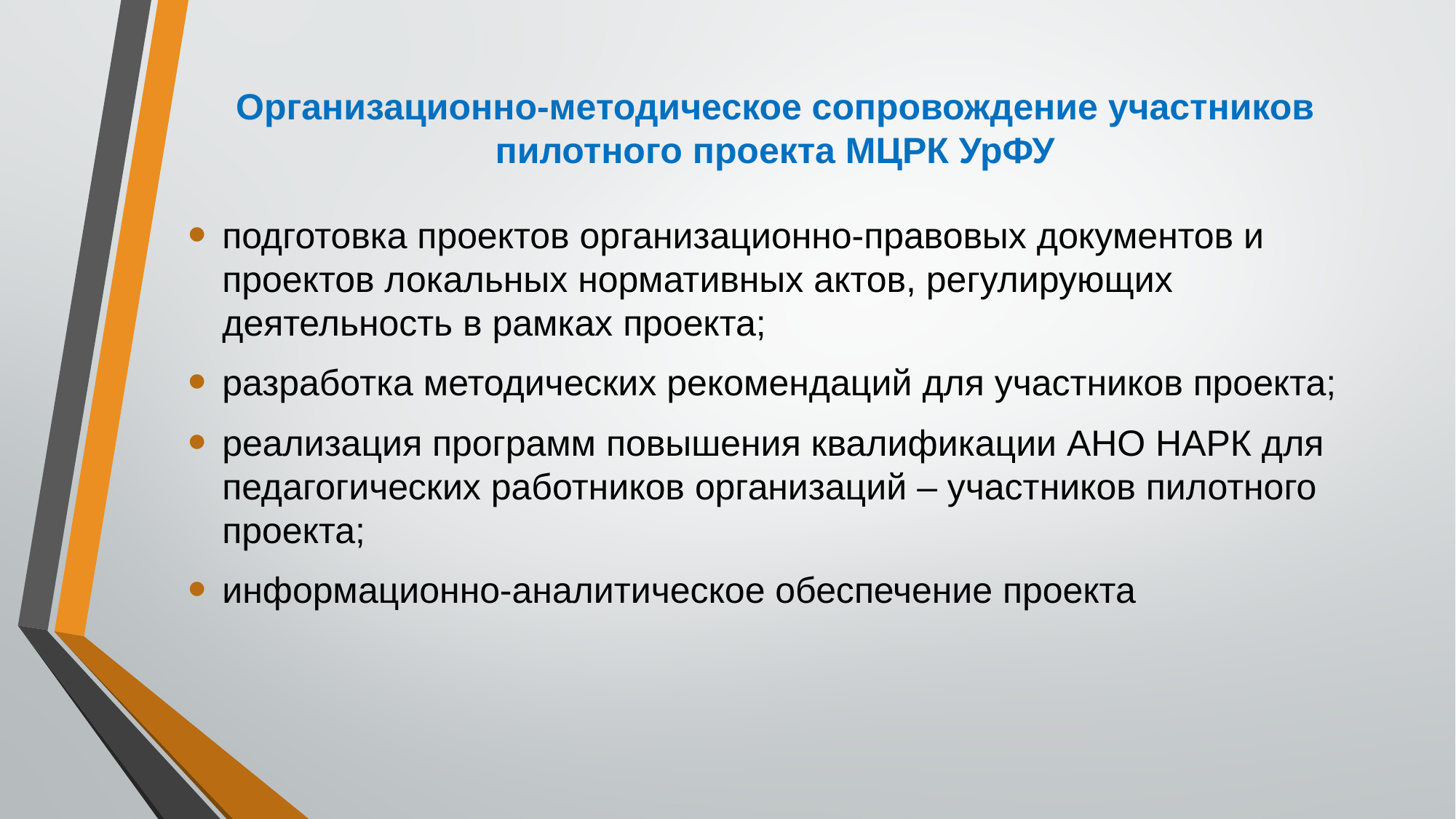

# Организационно-методическое сопровождение участников пилотного проекта МЦРК УрФУ
подготовка проектов организационно-правовых документов и проектов локальных нормативных актов, регулирующих деятельность в рамках проекта;
разработка методических рекомендаций для участников проекта;
реализация программ повышения квалификации АНО НАРК для педагогических работников организаций – участников пилотного проекта;
информационно-аналитическое обеспечение проекта